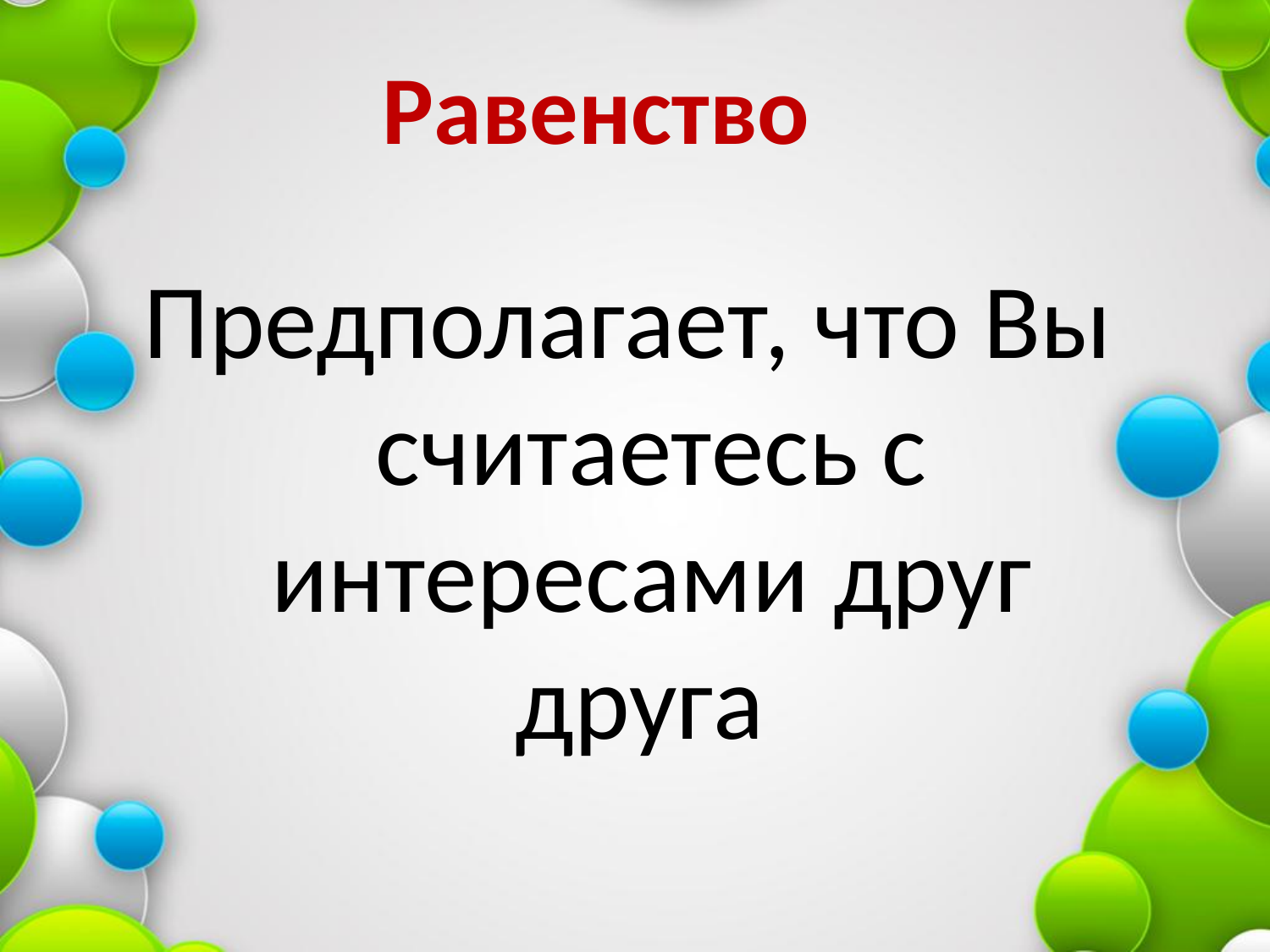

# Равенство
Предполагает, что Вы считаетесь с интересами друг друга